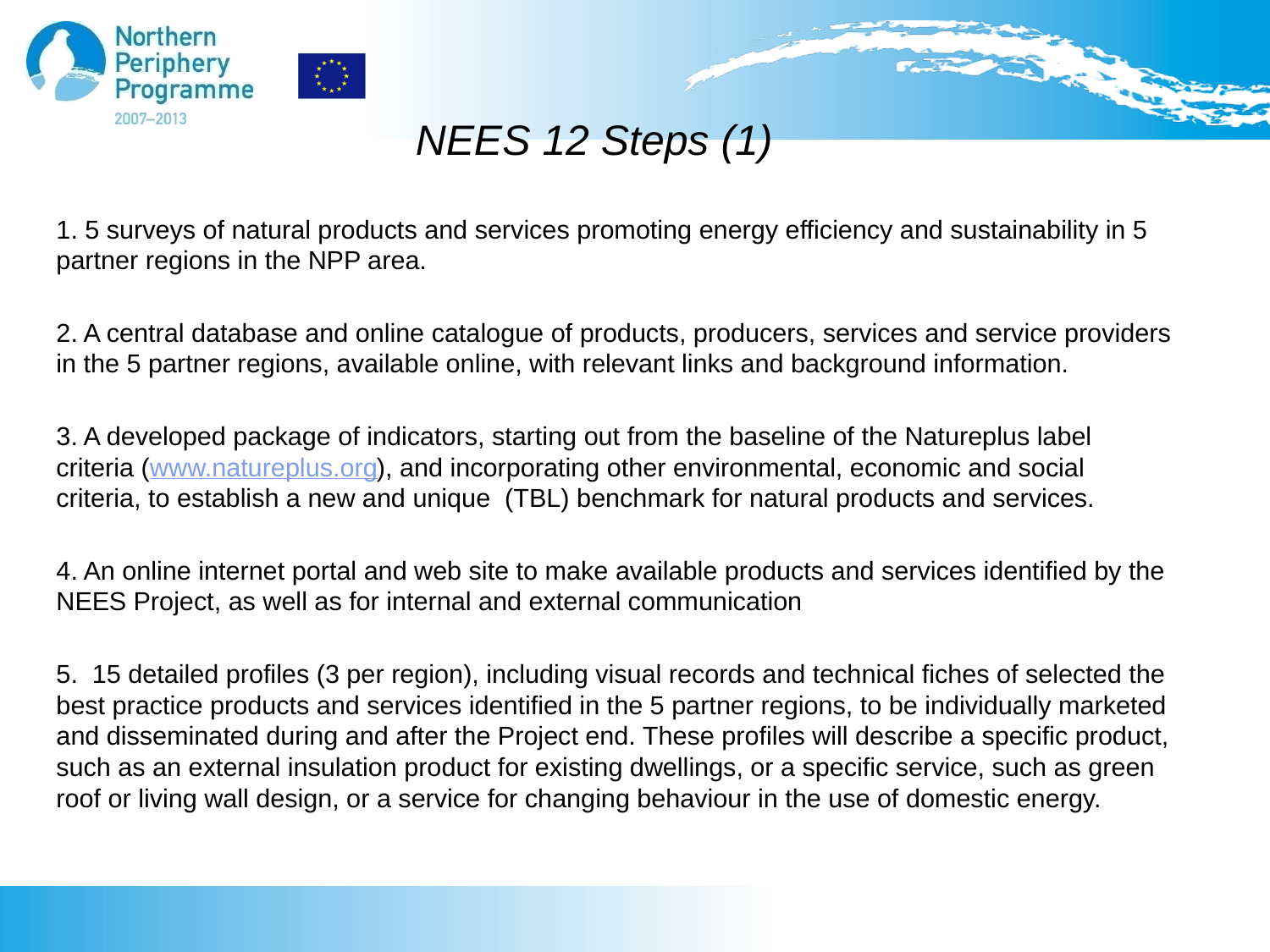

# NEES 12 Steps (1)

1. 5 surveys of natural products and services promoting energy efficiency and sustainability in 5 partner regions in the NPP area.

2. A central database and online catalogue of products, producers, services and service providers in the 5 partner regions, available online, with relevant links and background information.

3. A developed package of indicators, starting out from the baseline of the Natureplus label criteria (www.natureplus.org), and incorporating other environmental, economic and social criteria, to establish a new and unique  (TBL) benchmark for natural products and services.

4. An online internet portal and web site to make available products and services identified by the NEES Project, as well as for internal and external communication

5.  15 detailed profiles (3 per region), including visual records and technical fiches of selected the best practice products and services identified in the 5 partner regions, to be individually marketed and disseminated during and after the Project end. These profiles will describe a specific product, such as an external insulation product for existing dwellings, or a specific service, such as green roof or living wall design, or a service for changing behaviour in the use of domestic energy.